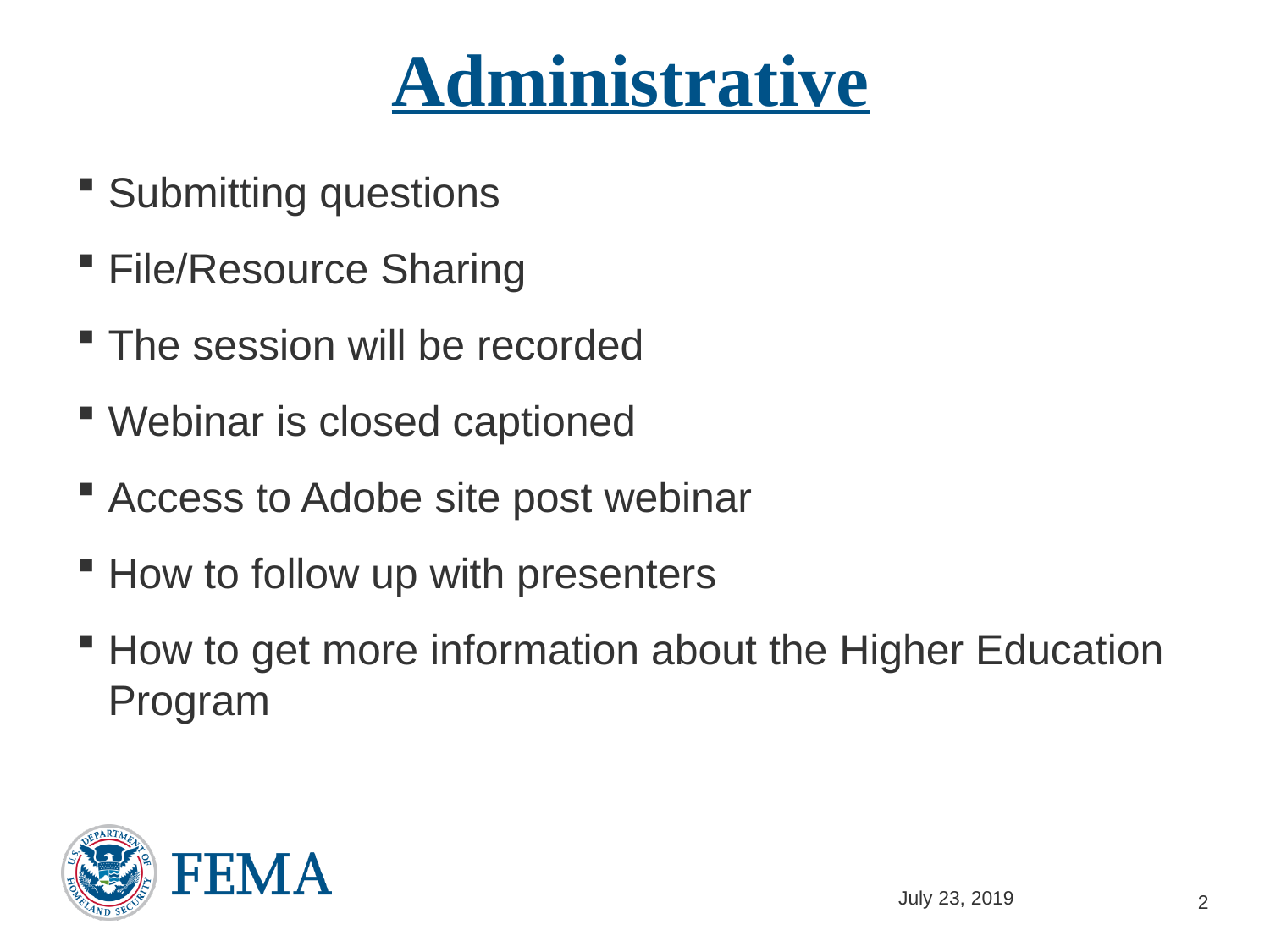

# Administrative
Submitting questions
File/Resource Sharing
The session will be recorded
Webinar is closed captioned
Access to Adobe site post webinar
How to follow up with presenters
How to get more information about the Higher Education Program
2